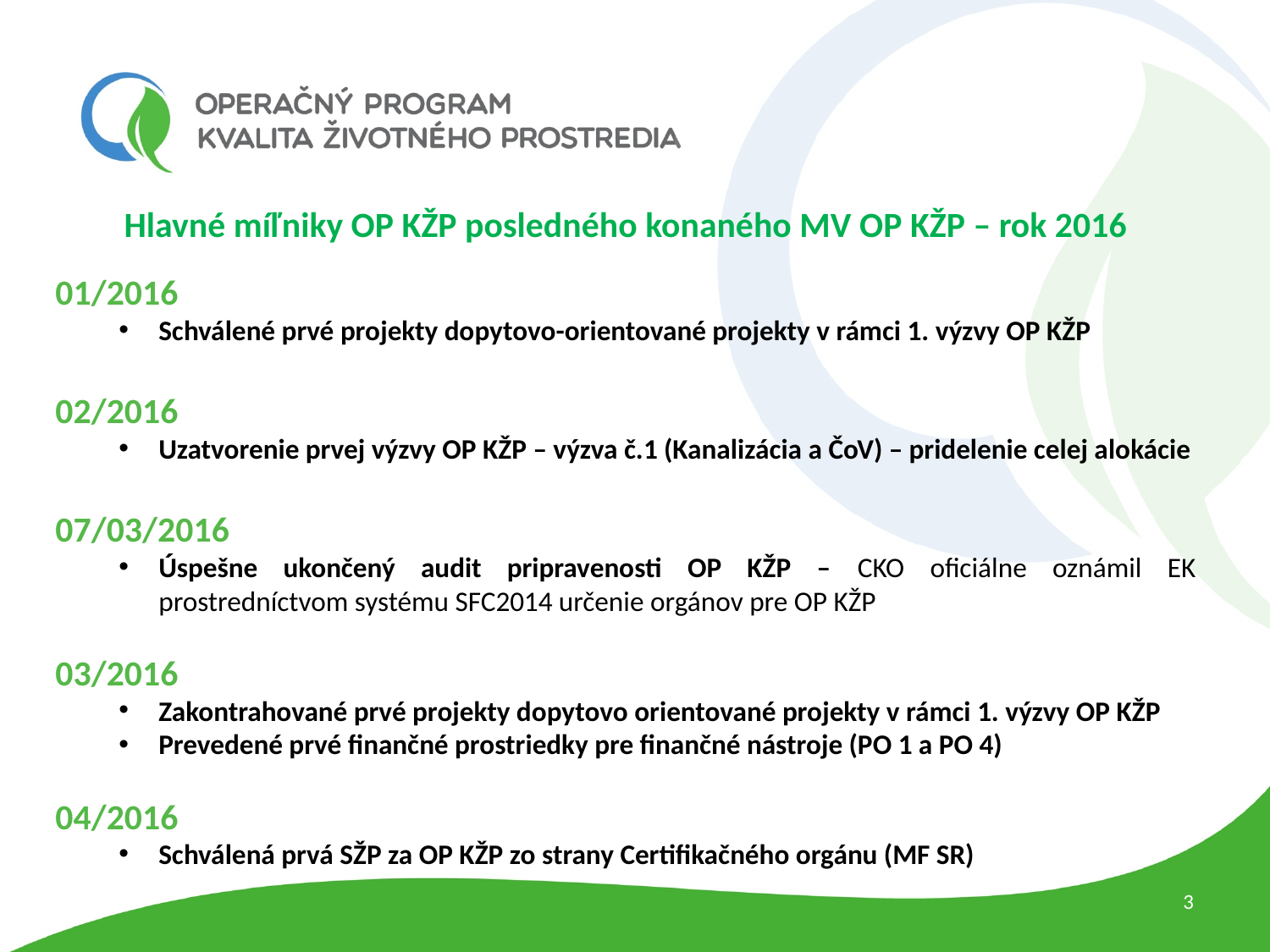

Hlavné míľniky OP KŽP posledného konaného MV OP KŽP – rok 2016

01/2016
Schválené prvé projekty dopytovo-orientované projekty v rámci 1. výzvy OP KŽP

02/2016
Uzatvorenie prvej výzvy OP KŽP – výzva č.1 (Kanalizácia a ČoV) – pridelenie celej alokácie

07/03/2016
Úspešne ukončený audit pripravenosti OP KŽP – CKO oficiálne oznámil EK prostredníctvom systému SFC2014 určenie orgánov pre OP KŽP

03/2016
Zakontrahované prvé projekty dopytovo orientované projekty v rámci 1. výzvy OP KŽP
Prevedené prvé finančné prostriedky pre finančné nástroje (PO 1 a PO 4)

04/2016
Schválená prvá SŽP za OP KŽP zo strany Certifikačného orgánu (MF SR)

3